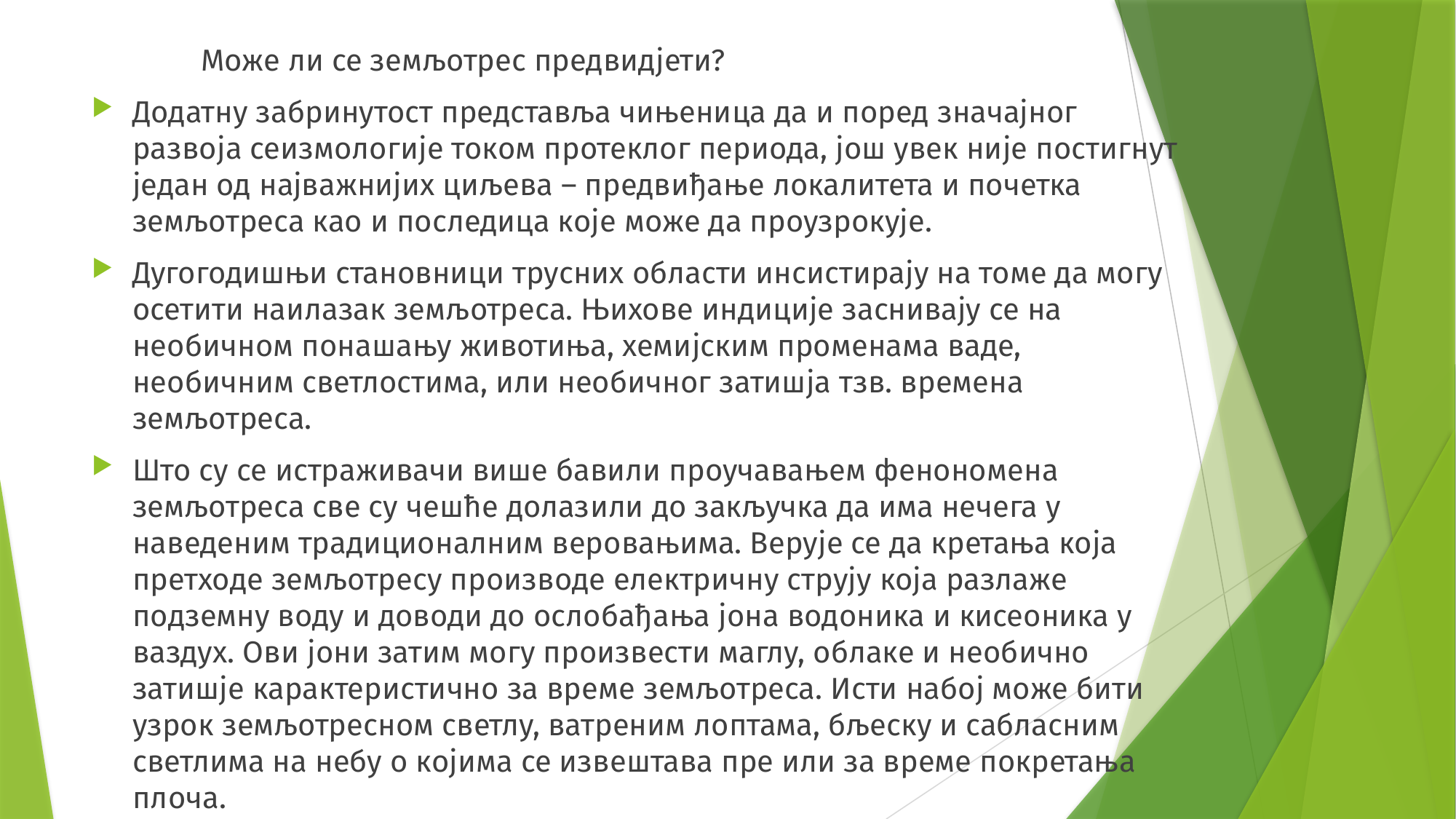

Може ли се земљотрес предвидјети?
Додатну забринутост представља чињеница да и поред значајног развоја сеизмологије током протеклог периода, још увек није постигнут један од најважнијих циљева – предвиђање локалитета и почетка земљотреса као и последица које може да проузрокује.
Дугогодишњи становници трусних области инсистирају на томе да могу осетити наилазак земљотреса. Њихове индиције заснивају се на необичном понашању животиња, хемијским променама ваде, необичним светлостима, или необичног затишја тзв. времена земљотреса.
Што су се истраживачи више бавили проучавањем фенономена земљотреса све су чешће долазили до закључка да има нечега у наведеним традиционалним веровањима. Верује се да кретања која претходе земљотресу производе електричну струју која разлаже подземну воду и доводи до ослобађања јона водоника и кисеоника у ваздух. Ови јони затим могу произвести маглу, облаке и необично затишје карактеристично за време земљотреса. Исти набој може бити узрок земљотресном светлу, ватреним лоптама, бљеску и сабласним светлима на небу о којима се извештава пре или за време покретања плоча.